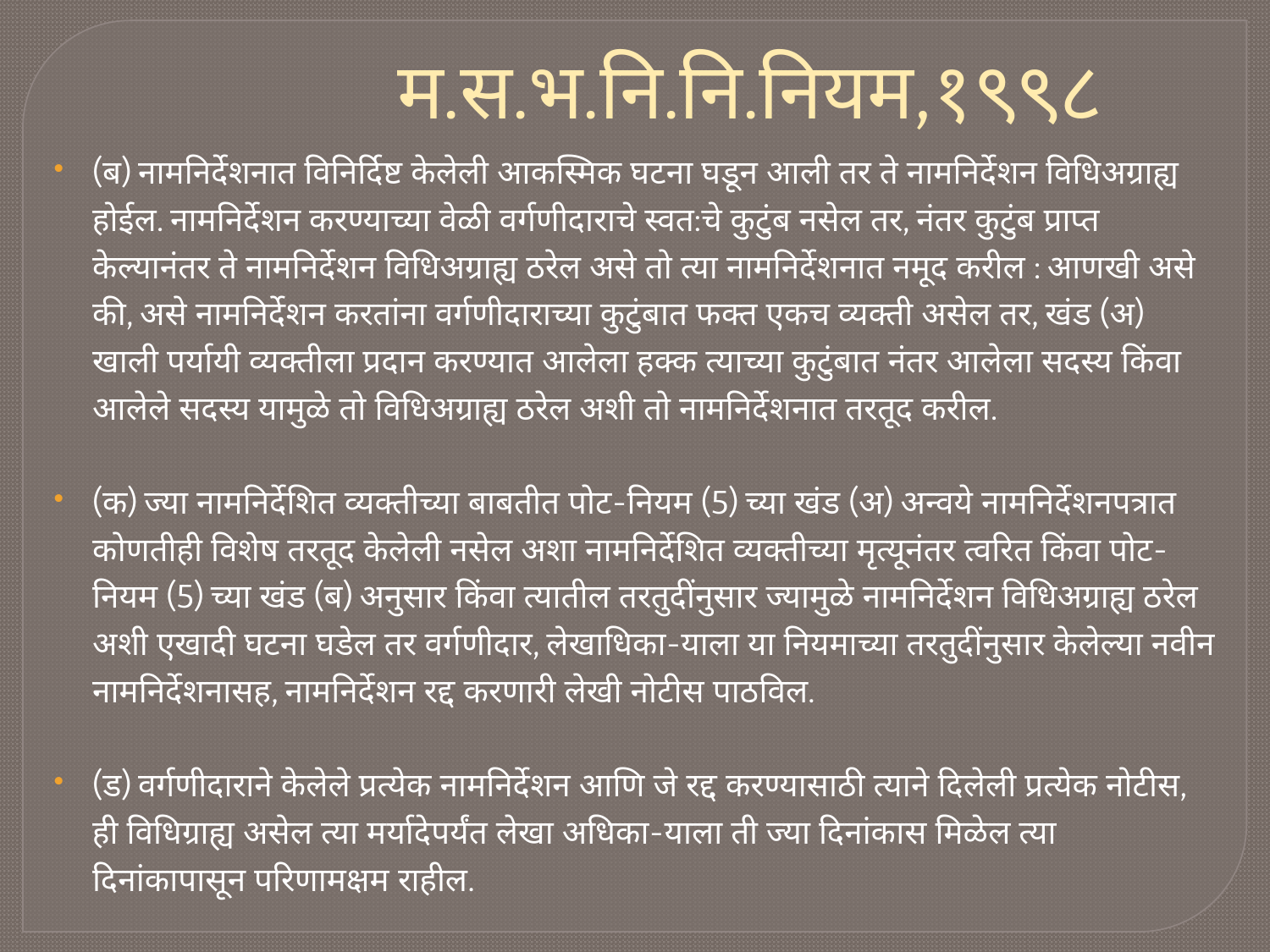

म.स.भ.नि.नि.नियम,१९९८
(ब) नामनिर्देशनात विनिर्दिष्ट केलेली आकस्मिक घटना घडून आली तर ते नामनिर्देशन विधिअग्राह्य होईल. नामनिर्देशन करण्याच्या वेळी वर्गणीदाराचे स्वत:चे कुटुंब नसेल तर, नंतर कुटुंब प्राप्त केल्यानंतर ते नामनिर्देशन विधिअग्राह्य ठरेल असे तो त्या नामनिर्देशनात नमूद करील : आणखी असे की, असे नामनिर्देशन करतांना वर्गणीदाराच्या कुटुंबात फक्त एकच व्यक्ती असेल तर, खंड (अ) खाली पर्यायी व्यक्तीला प्रदान करण्यात आलेला हक्क त्याच्या कुटुंबात नंतर आलेला सदस्य किंवा आलेले सदस्य यामुळे तो विधिअग्राह्य ठरेल अशी तो नामनिर्देशनात तरतूद करील.

(क) ज्या नामनिर्देशित व्यक्तीच्या बाबतीत पोट-नियम (5) च्या खंड (अ) अन्वये नामनिर्देशनपत्रात कोणतीही विशेष तरतूद केलेली नसेल अशा नामनिर्देशित व्यक्तीच्या मृत्यूनंतर त्वरित किंवा पोट-नियम (5) च्या खंड (ब) अनुसार किंवा त्यातील तरतुदींनुसार ज्यामुळे नामनिर्देशन विधिअग्राह्य ठरेल अशी एखादी घटना घडेल तर वर्गणीदार, लेखाधिका-याला या नियमाच्या तरतुदींनुसार केलेल्या नवीन नामनिर्देशनासह, नामनिर्देशन रद्द करणारी लेखी नोटीस पाठविल.

(ड) वर्गणीदाराने केलेले प्रत्येक नामनिर्देशन आणि जे रद्द करण्यासाठी त्याने दिलेली प्रत्येक नोटीस, ही विधिग्राह्य असेल त्या मर्यादेपर्यंत लेखा अधिका-याला ती ज्या दिनांकास मिळेल त्या दिनांकापासून परिणामक्षम राहील.